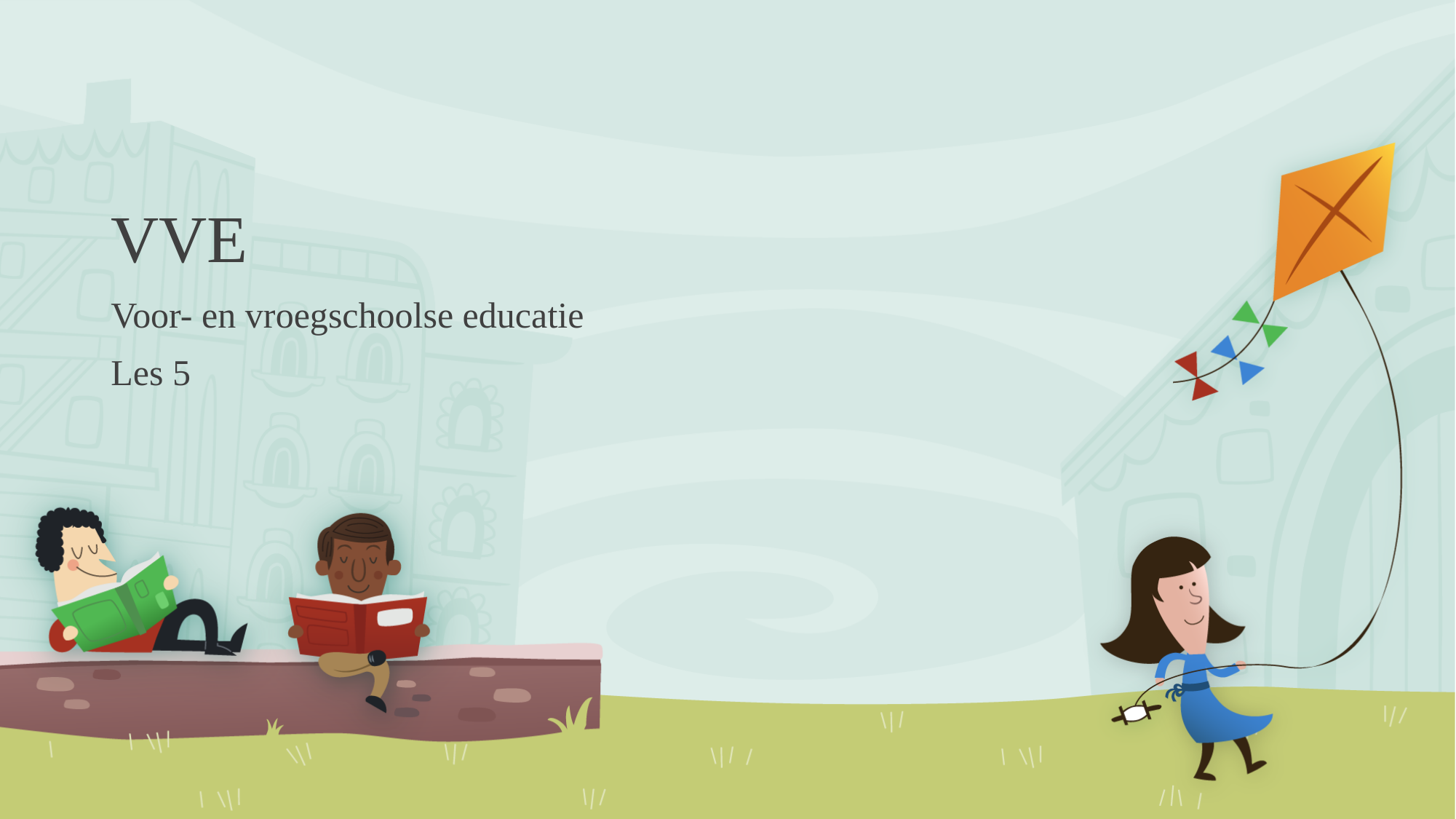

# VVE
Voor- en vroegschoolse educatie
Les 5